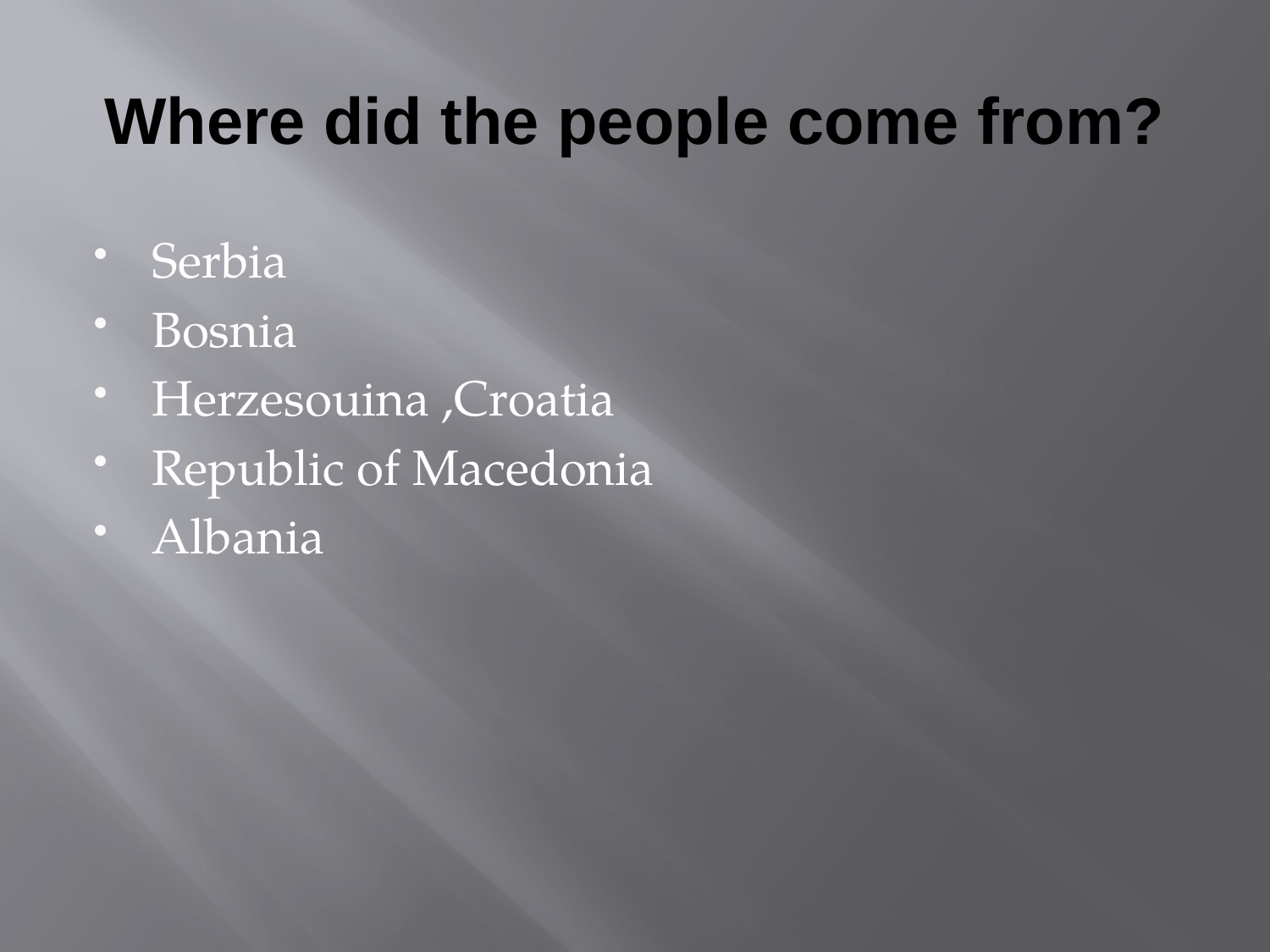

# Where did the people come from?
Serbia
Bosnia
Herzesouina ,Croatia
Republic of Macedonia
Albania